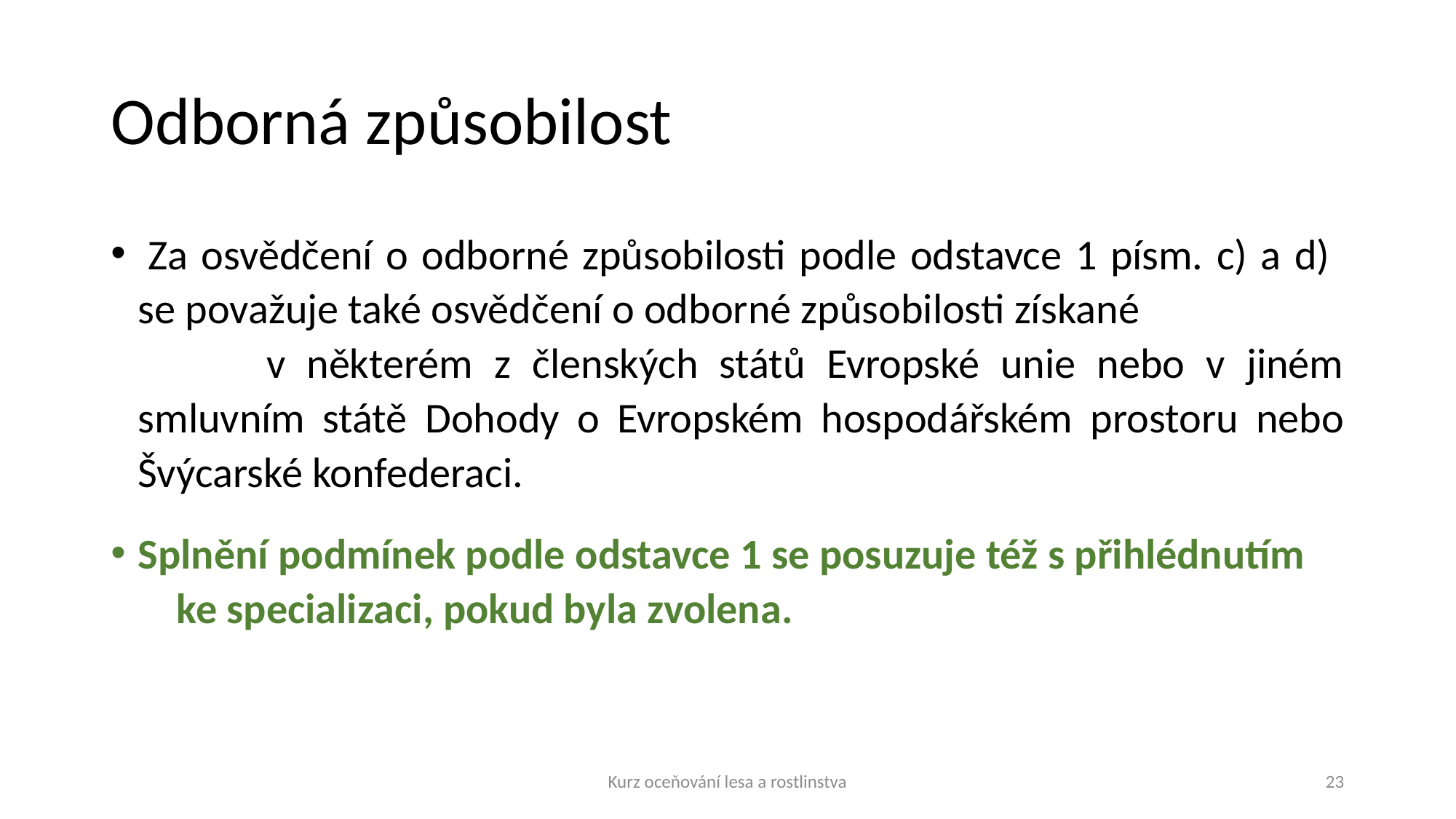

# Odborná způsobilost
 Za osvědčení o odborné způsobilosti podle odstavce 1 písm. c) a d)  se považuje také osvědčení o odborné způsobilosti získané                            v některém z členských států Evropské unie nebo v jiném smluvním státě Dohody o Evropském hospodářském prostoru nebo Švýcarské konfederaci.
Splnění podmínek podle odstavce 1 se posuzuje též s přihlédnutím         ke specializaci, pokud byla zvolena.

Kurz oceňování lesa a rostlinstva
23